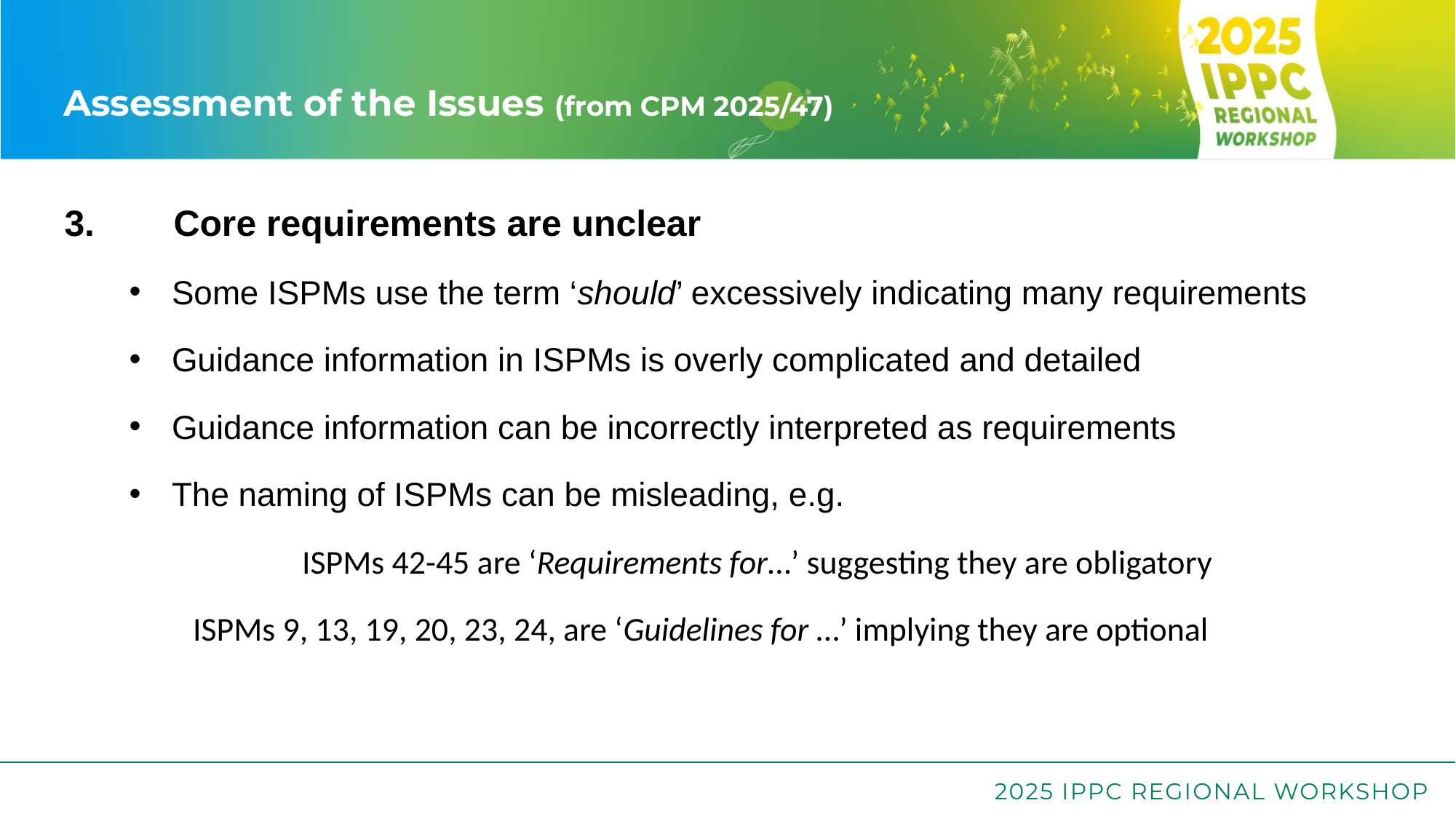

Assessment of the Issues (from CPM 2025/47)
3.	Core requirements are unclear
Some ISPMs use the term ‘should’ excessively indicating many requirements
Guidance information in ISPMs is overly complicated and detailed
Guidance information can be incorrectly interpreted as requirements
The naming of ISPMs can be misleading, e.g.
	ISPMs 42-45 are ‘Requirements for…’ suggesting they are obligatory
ISPMs 9, 13, 19, 20, 23, 24, are ‘Guidelines for …’ implying they are optional